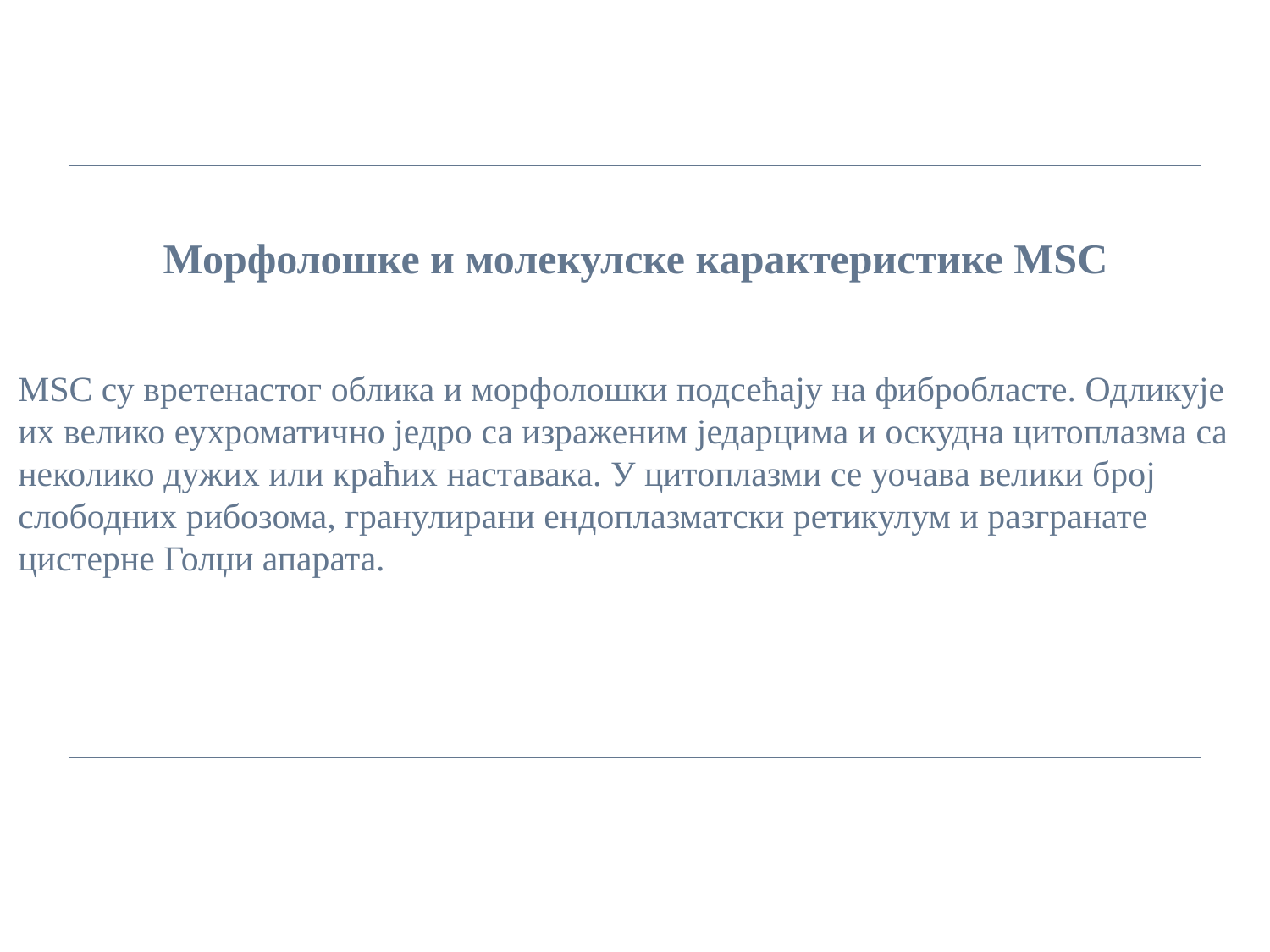

Морфолошке и молекулске карактеристике MSC

MSC су вретенастог облика и морфолошки подсећају на фибробласте. Одликује их велико еухроматично једро са израженим једарцима и оскудна цитоплазма са неколико дужих или краћих наставака. У цитоплазми се уочава велики број слободних рибозома, гранулирани ендоплазматски ретикулум и разгранате цистерне Голџи апарата.